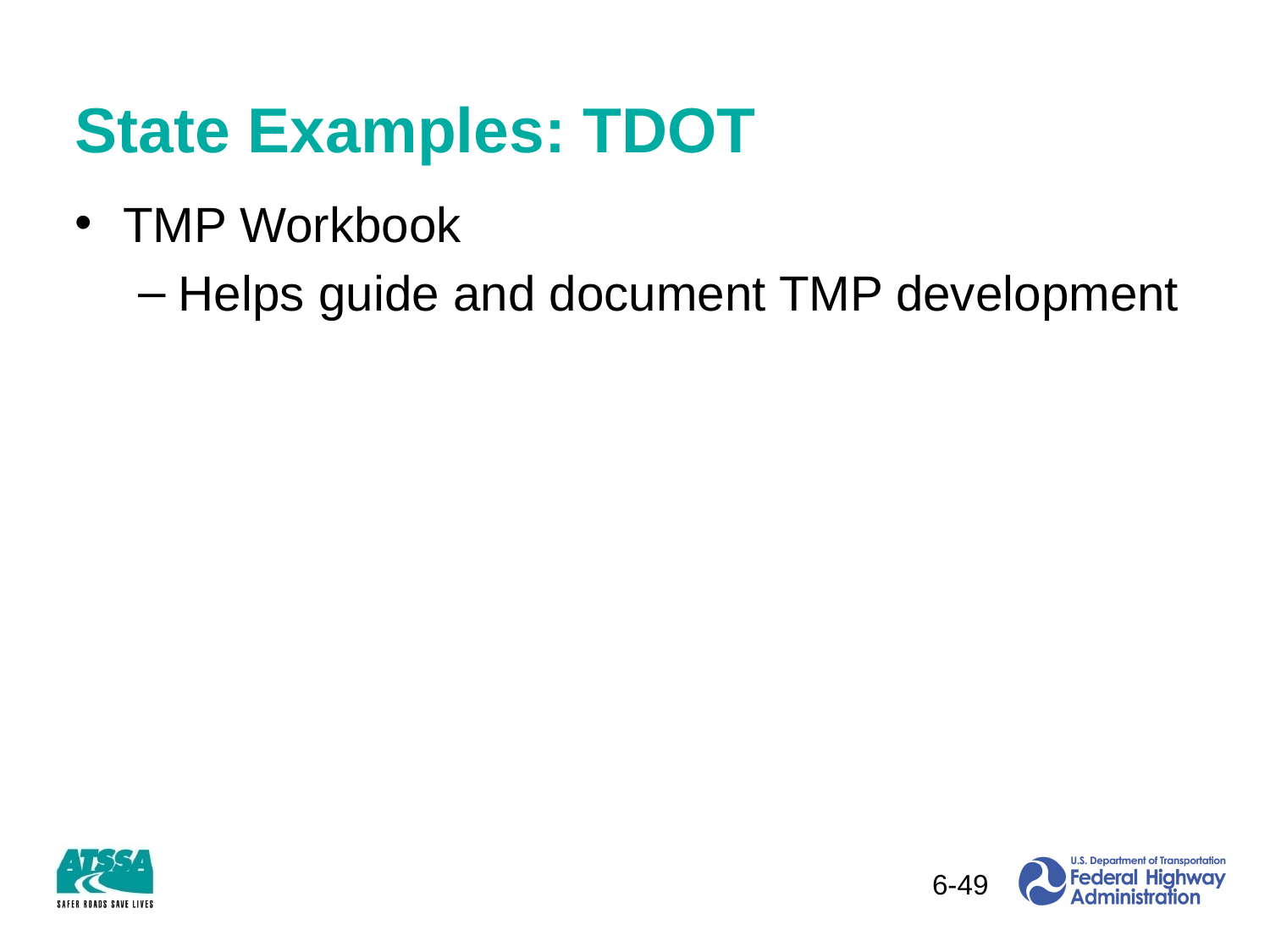

# State Examples: TDOT
TMP Workbook
Helps guide and document TMP development